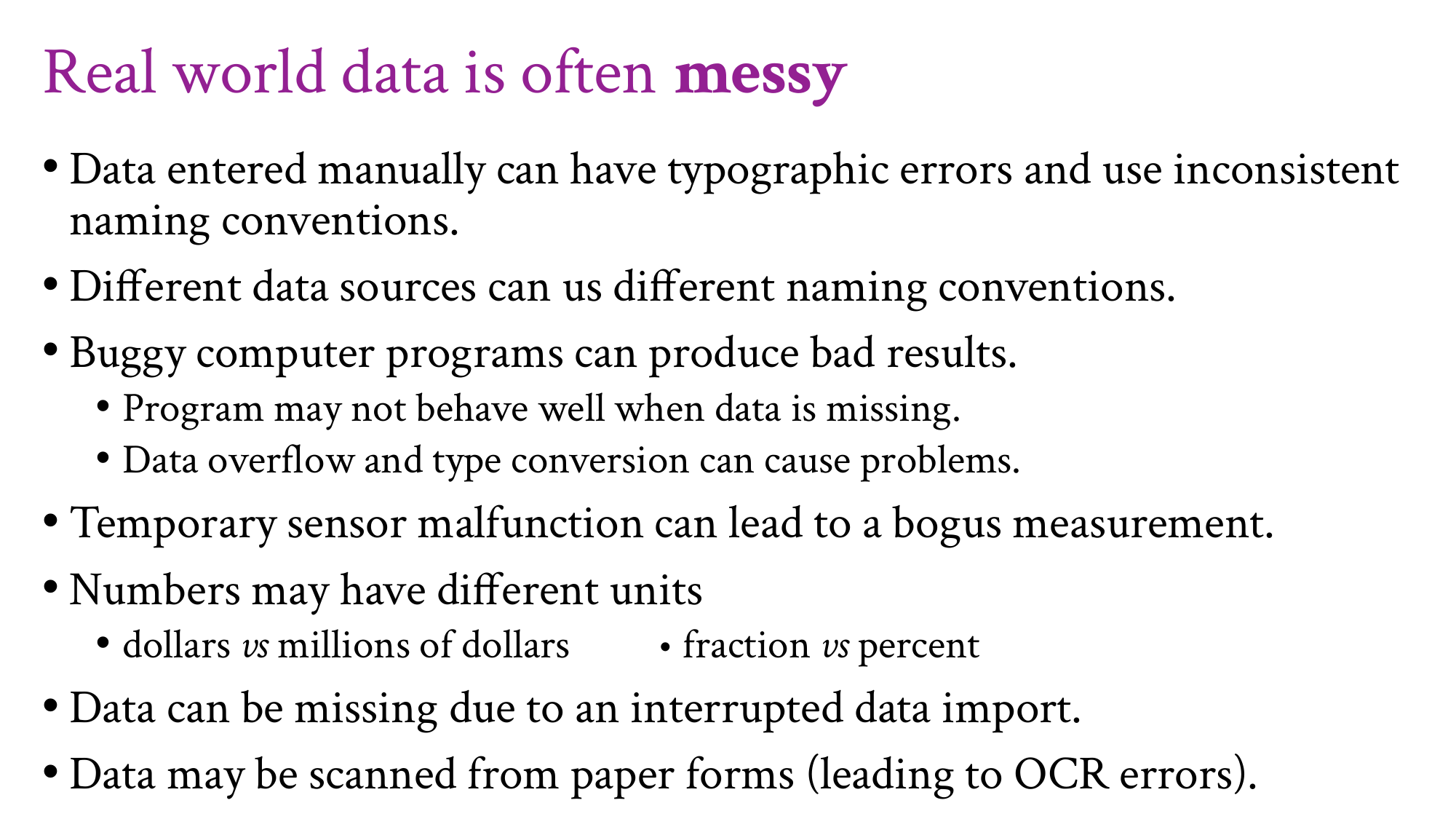

# Real world data is often messy
Data entered manually can have typographic errors and use inconsistent naming conventions.
Different data sources can us different naming conventions.
Buggy computer programs can produce bad results.
Program may not behave well when data is missing.
Data overflow and type conversion can cause problems.
Temporary sensor malfunction can lead to a bogus measurement.
Numbers may have different units
dollars vs millions of dollars		• fraction vs percent
Data can be missing due to an interrupted data import.
Data may be scanned from paper forms (leading to OCR errors).